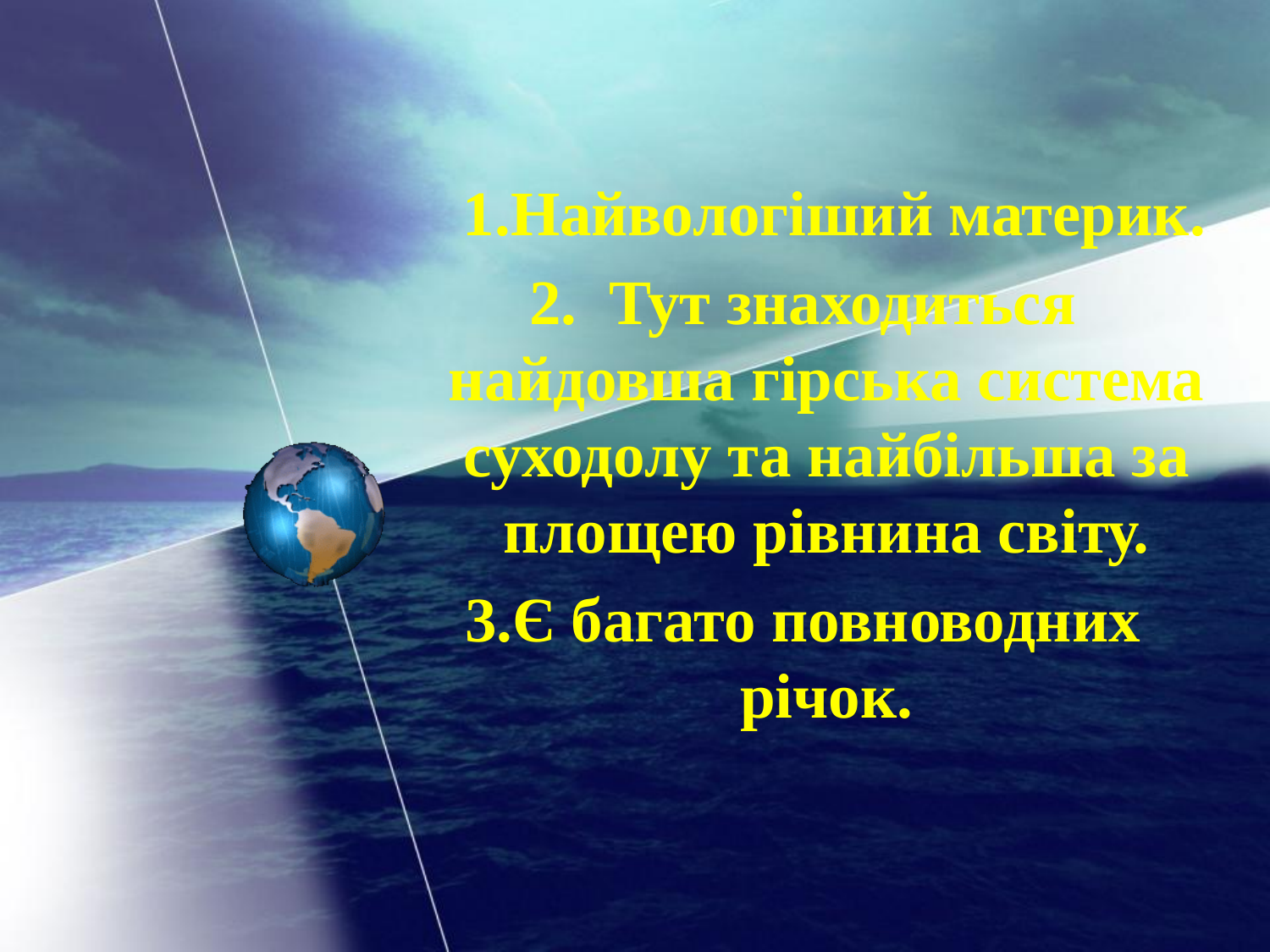

#
1.Найвологіший материк.
2.  Тут знаходиться найдовша гірська система суходолу та найбільша за площею рівнина світу.
3.Є багато повноводних річок.